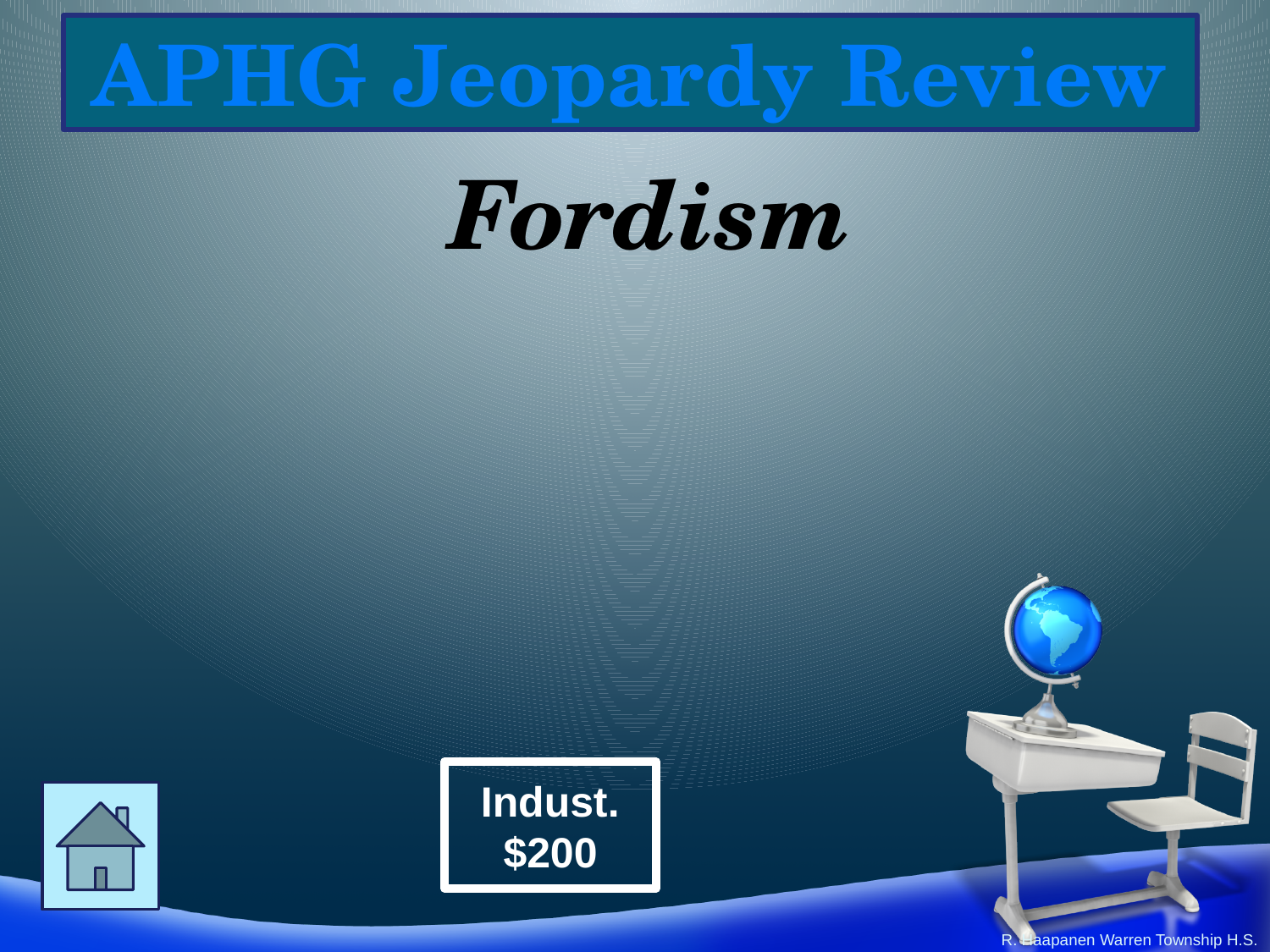

Fordism
Indust.
$200

R. Haapanen Warren Township H.S.